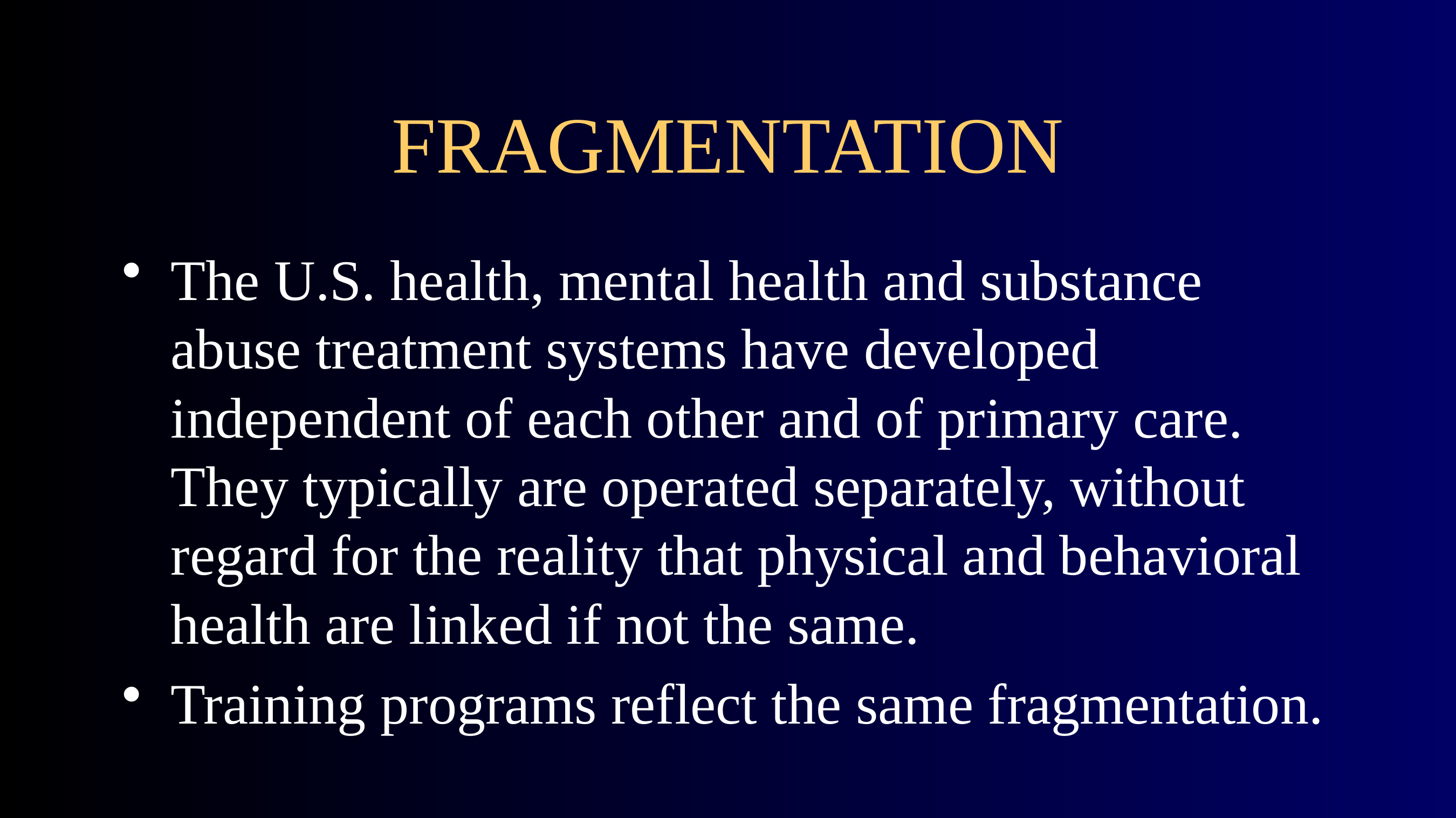

# FRAGMENTATION
The U.S. health, mental health and substance abuse treatment systems have developed independent of each other and of primary care.  They typically are operated separately, without regard for the reality that physical and behavioral health are linked if not the same.
Training programs reflect the same fragmentation.